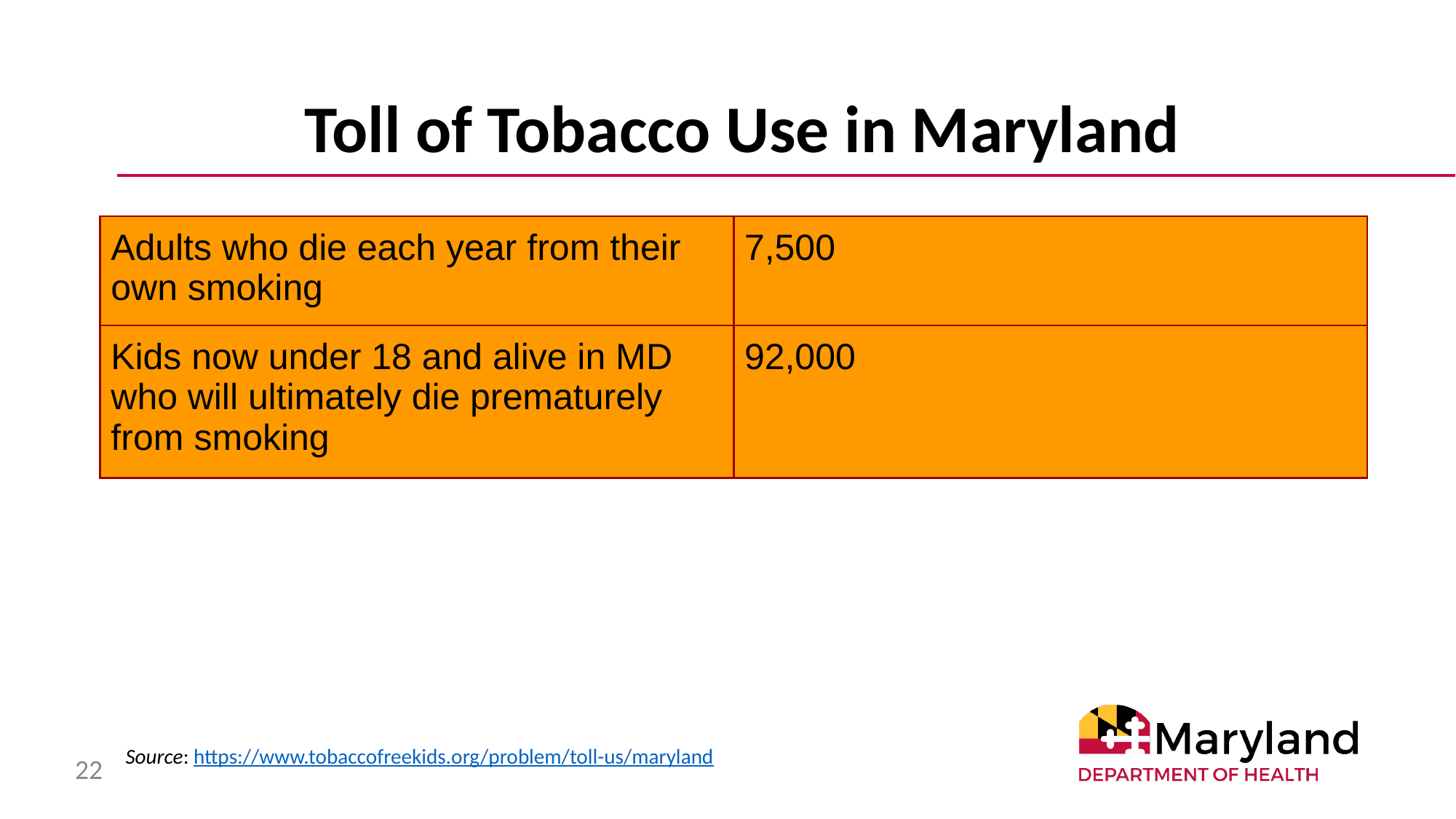

# Toll of Tobacco Use in Maryland
| Adults who die each year from their own smoking | 7,500 |
| --- | --- |
| Kids now under 18 and alive in MD who will ultimately die prematurely from smoking | 92,000 |
Source: https://www.tobaccofreekids.org/problem/toll-us/maryland

22